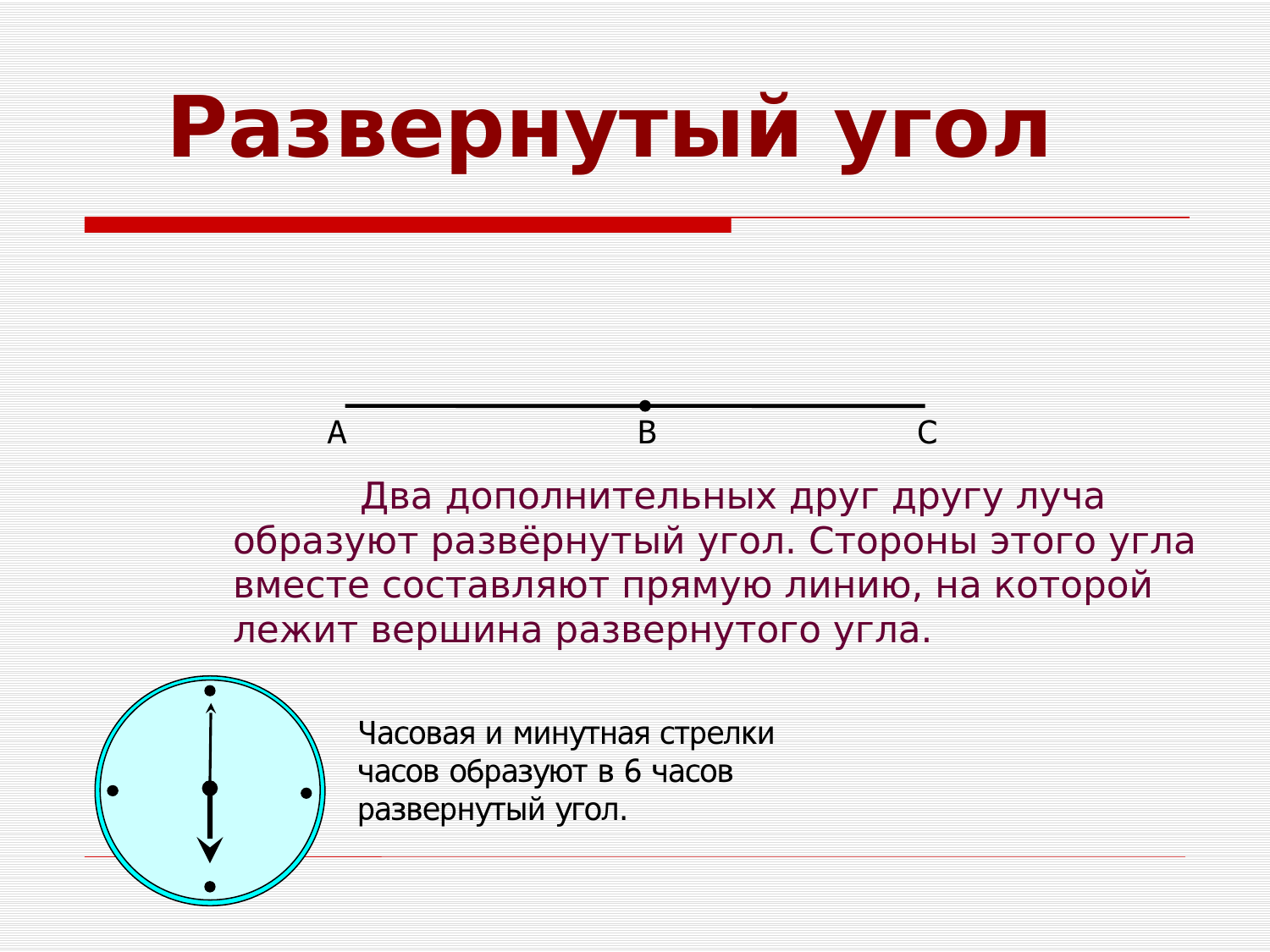

Развернутый угол
А

В

С
		Два дополнительных друг другу луча образуют развёрнутый угол. Стороны этого угла вместе составляют прямую линию, на которой лежит вершина развернутого угла.

Часовая и минутная стрелки часов образуют в 6 часов развернутый угол.